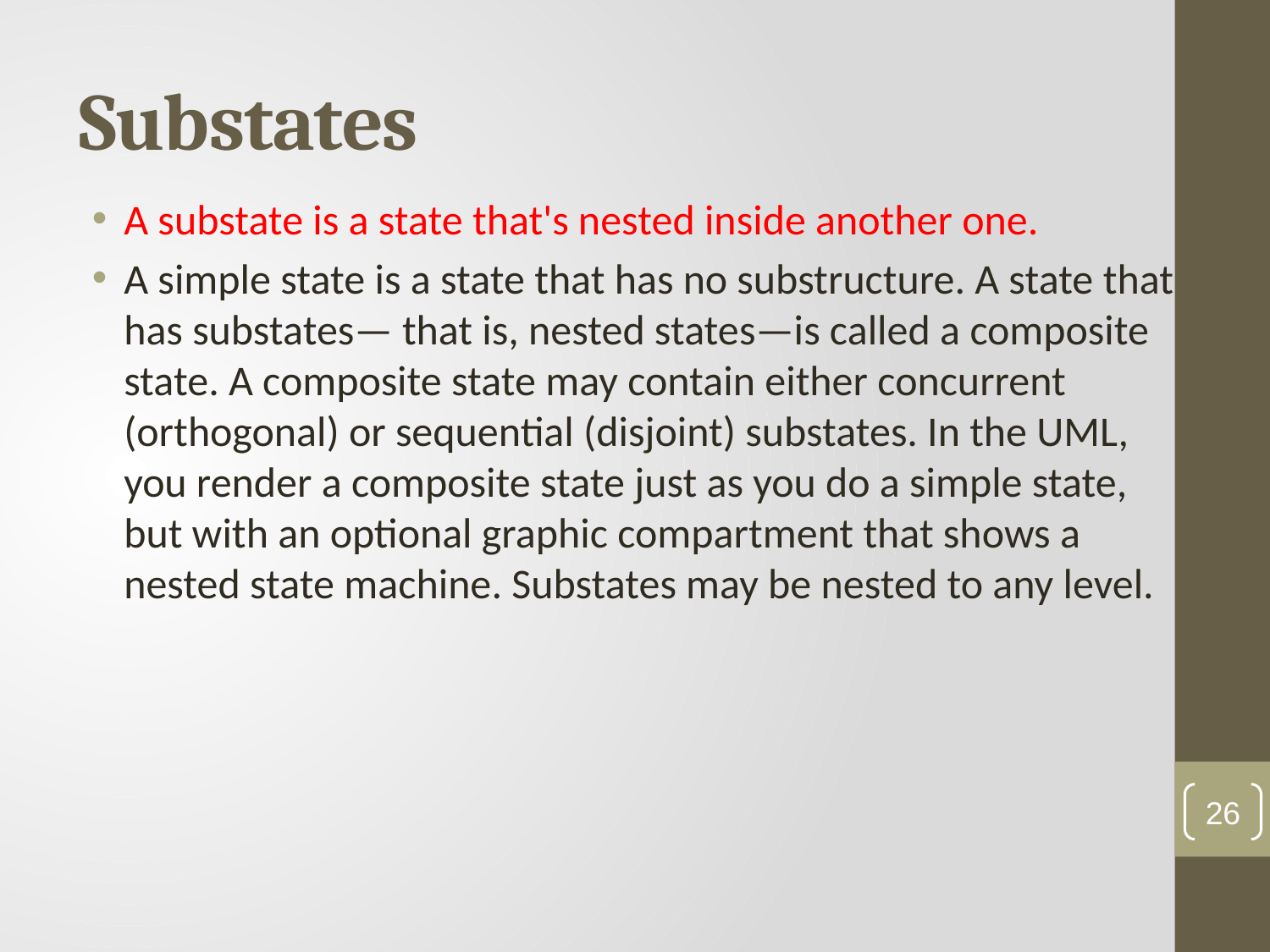

# Substates
A substate is a state that's nested inside another one.
A simple state is a state that has no substructure. A state that has substates— that is, nested states—is called a composite state. A composite state may contain either concurrent (orthogonal) or sequential (disjoint) substates. In the UML, you render a composite state just as you do a simple state, but with an optional graphic compartment that shows a nested state machine. Substates may be nested to any level.
26